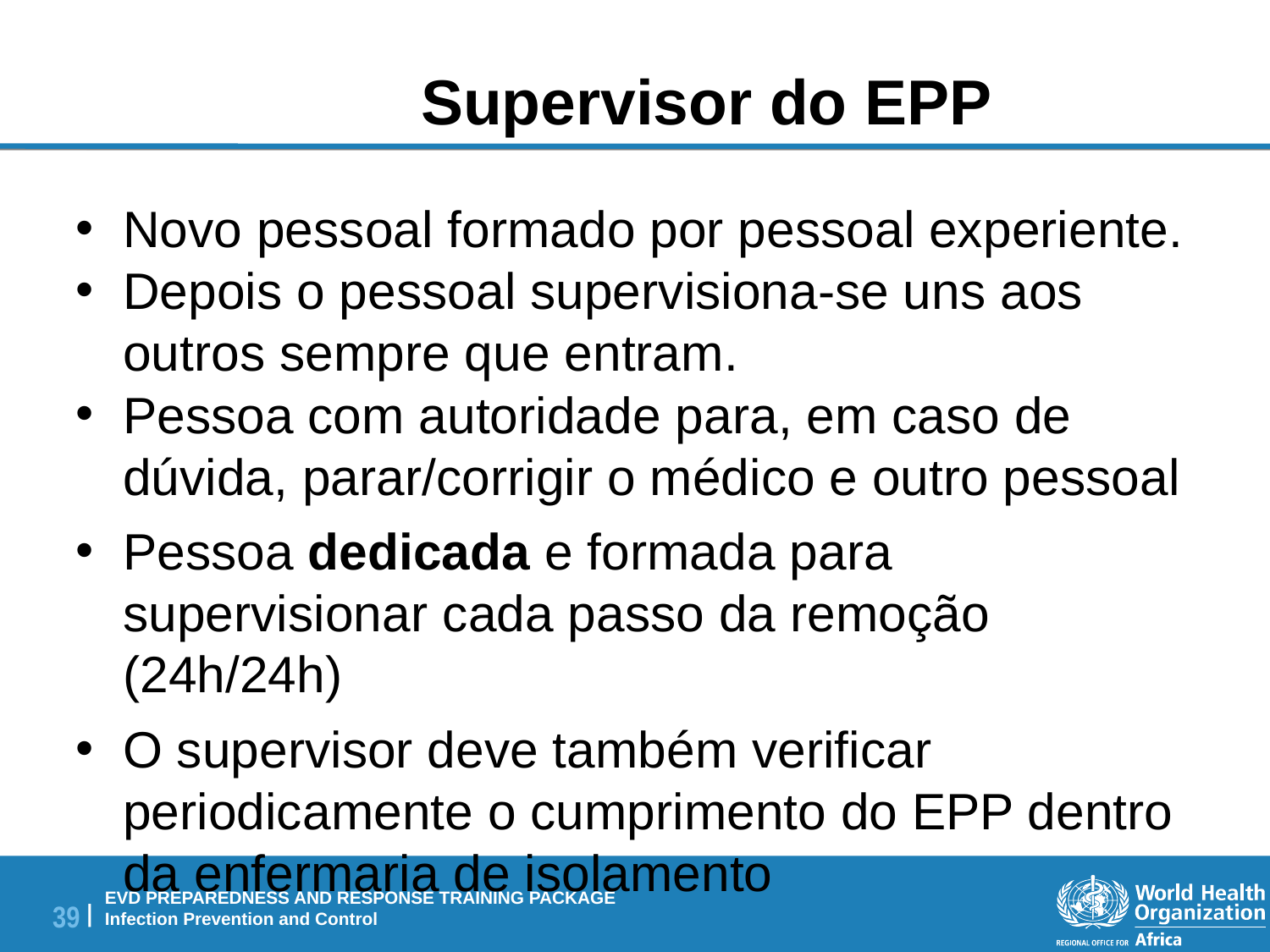

# Supervisor do EPP
Novo pessoal formado por pessoal experiente.
Depois o pessoal supervisiona-se uns aos outros sempre que entram.
Pessoa com autoridade para, em caso de dúvida, parar/corrigir o médico e outro pessoal
Pessoa dedicada e formada para supervisionar cada passo da remoção (24h/24h)
O supervisor deve também verificar periodicamente o cumprimento do EPP dentro da enfermaria de isolamento